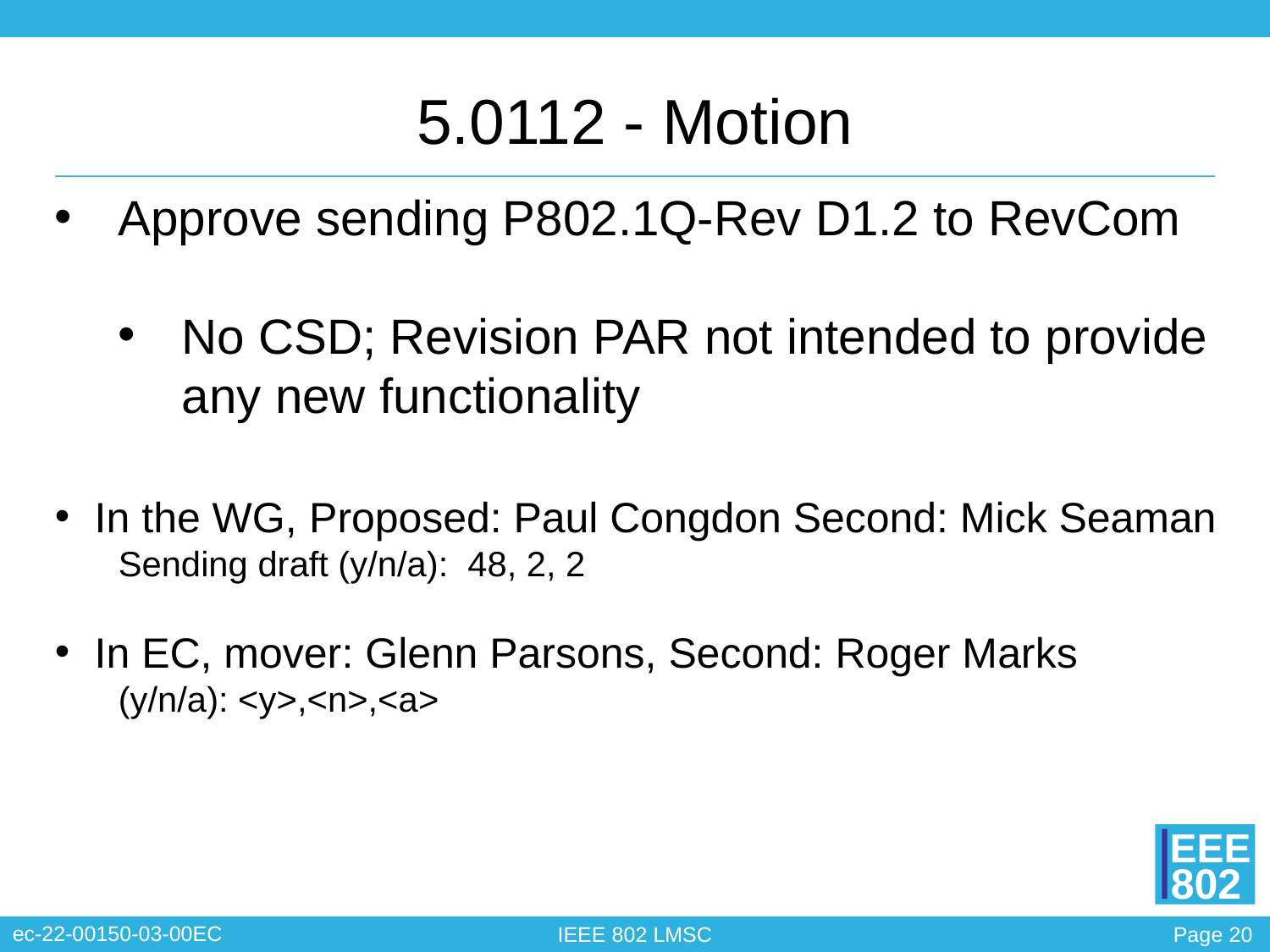

# 5.0112 - Motion
Approve sending P802.1Q-Rev D1.2 to RevCom

No CSD; Revision PAR not intended to provide any new functionality

In the WG, Proposed: Paul Congdon Second: Mick Seaman
Sending draft (y/n/a):  48, 2, 2

In EC, mover: Glenn Parsons, Second: Roger Marks
(y/n/a): <y>,<n>,<a>